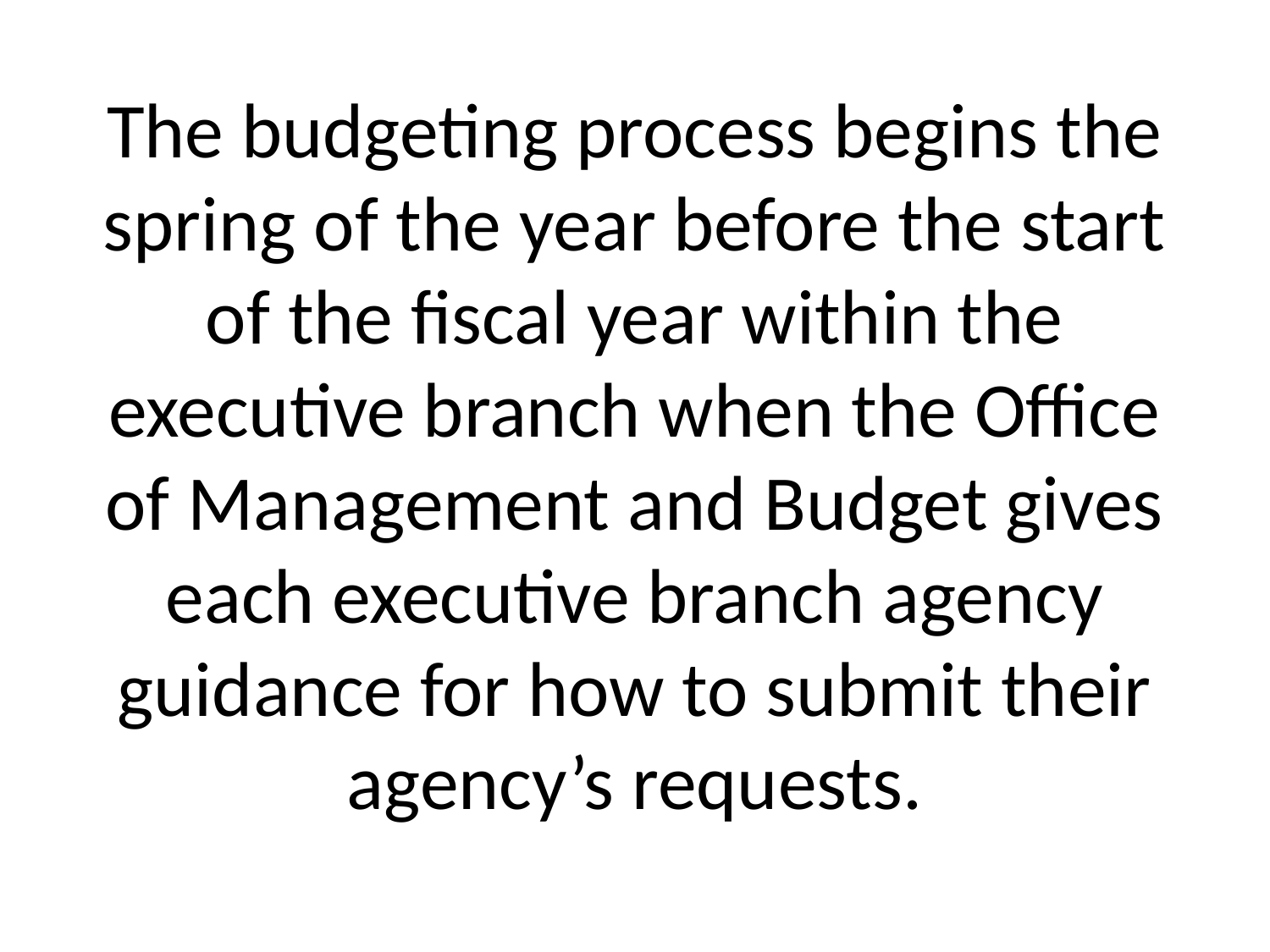

# The budgeting process begins the spring of the year before the start of the fiscal year within the executive branch when the Office of Management and Budget gives each executive branch agency guidance for how to submit their agency’s requests.